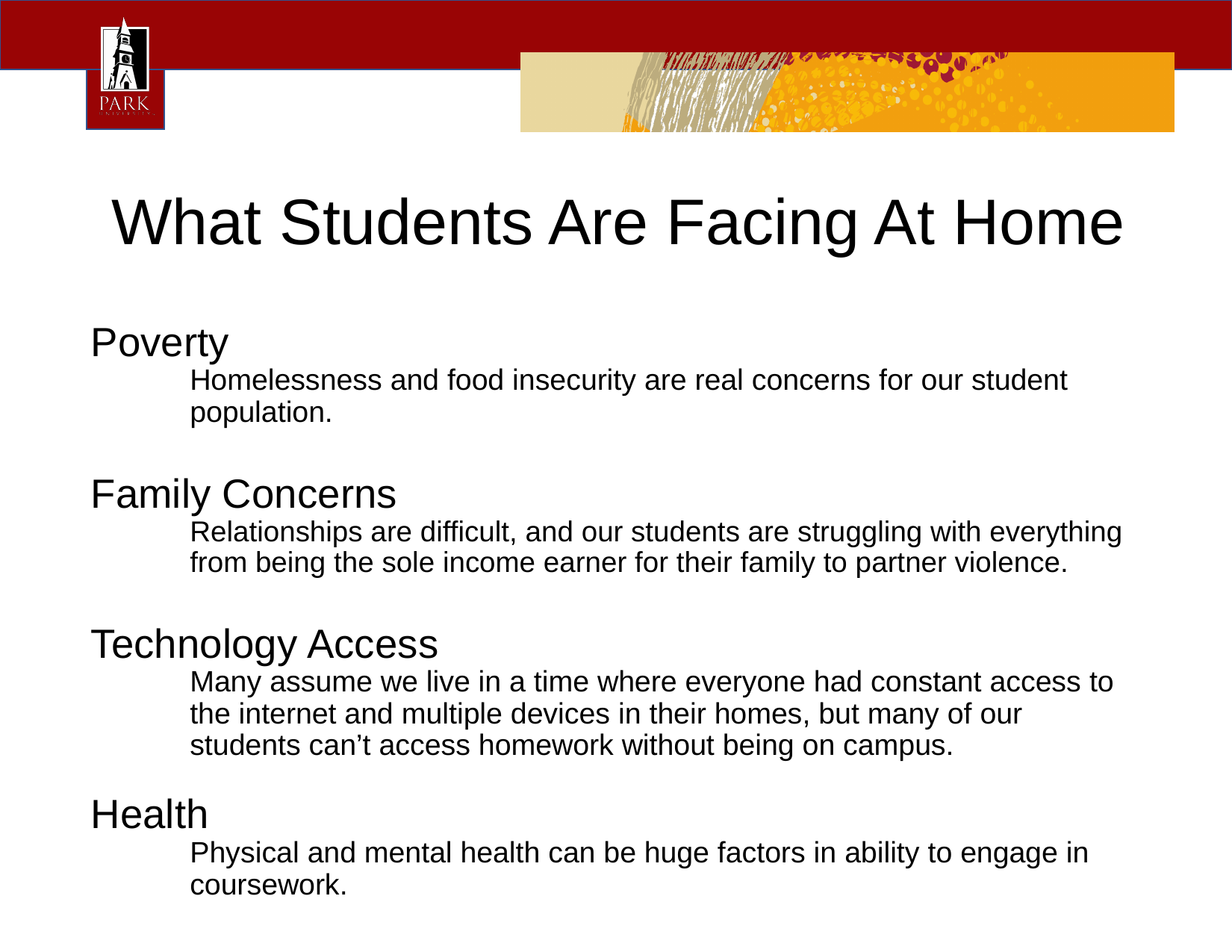

# What Students Are Facing At Home
Poverty
Homelessness and food insecurity are real concerns for our student population.

Family Concerns
Relationships are difficult, and our students are struggling with everything from being the sole income earner for their family to partner violence.

Technology Access
Many assume we live in a time where everyone had constant access to the internet and multiple devices in their homes, but many of our students can’t access homework without being on campus.

Health
Physical and mental health can be huge factors in ability to engage in coursework.